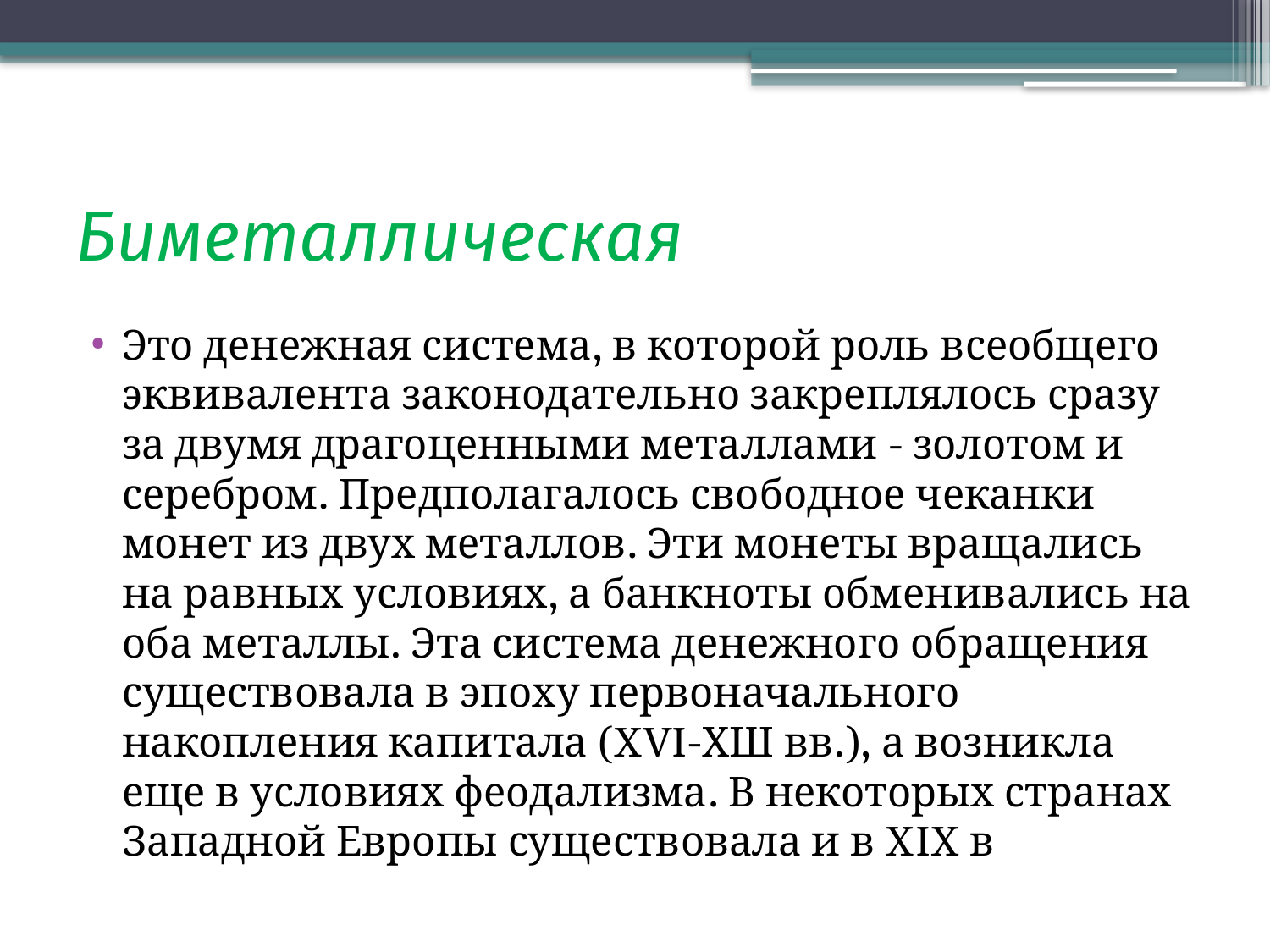

# Биметаллическая
Это денежная система, в которой роль всеобщего эквивалента законодательно закреплялось сразу за двумя драгоценными металлами - золотом и серебром. Предполагалось свободное чеканки монет из двух металлов. Эти монеты вращались на равных условиях, а банкноты обменивались на оба металлы. Эта система денежного обращения существовала в эпоху первоначального накопления капитала (XVI-ХШ вв.), а возникла еще в условиях феодализма. В некоторых странах Западной Европы существовала и в XIX в